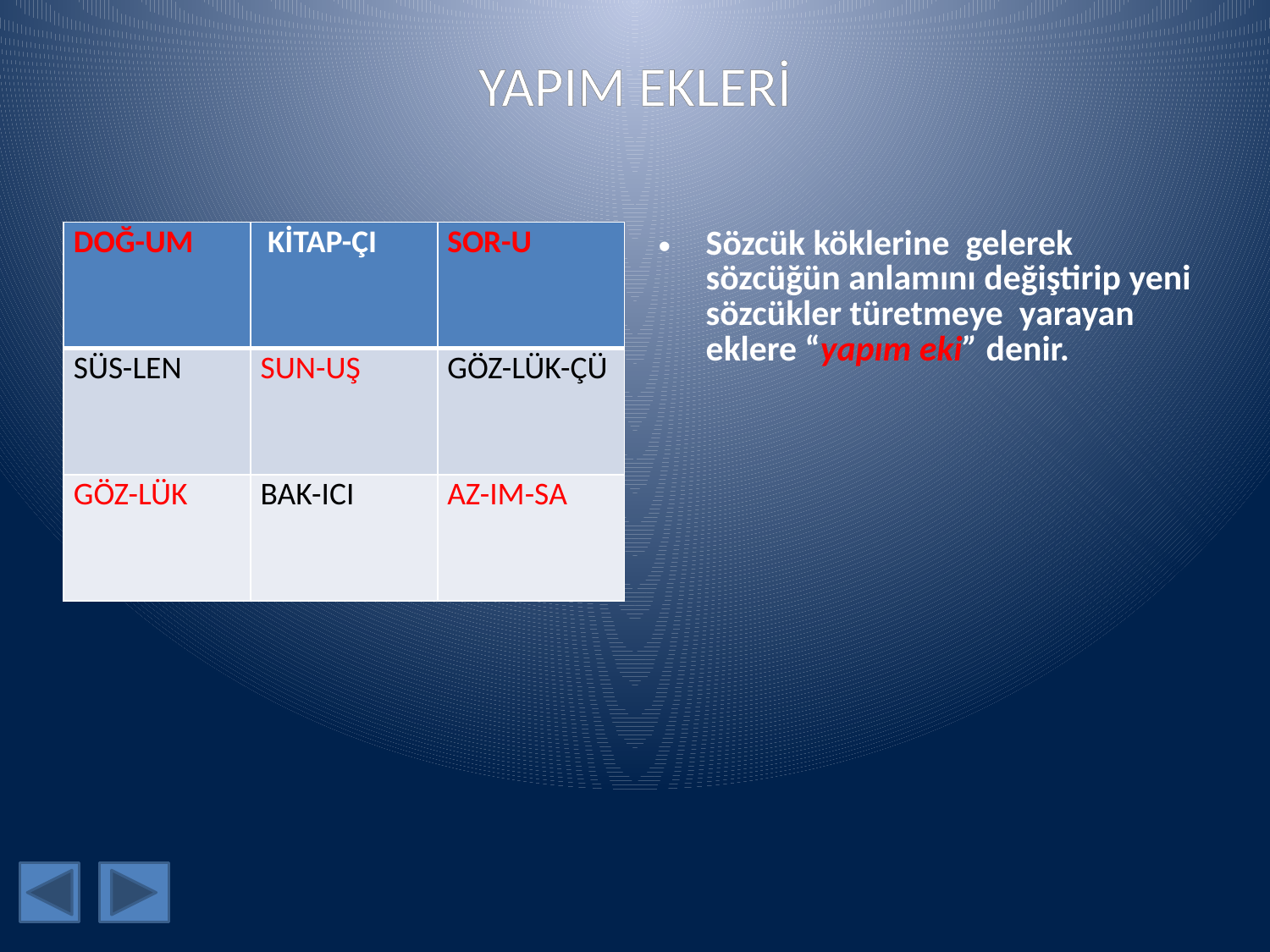

# YAPIM EKLERİ
| DOĞ-UM | KİTAP-ÇI | SOR-U |
| --- | --- | --- |
| SÜS-LEN | SUN-UŞ | GÖZ-LÜK-ÇÜ |
| GÖZ-LÜK | BAK-ICI | AZ-IM-SA |
Sözcük köklerine  gelerek sözcüğün anlamını değiştirip yeni sözcükler türetmeye  yarayan eklere “yapım eki” denir.